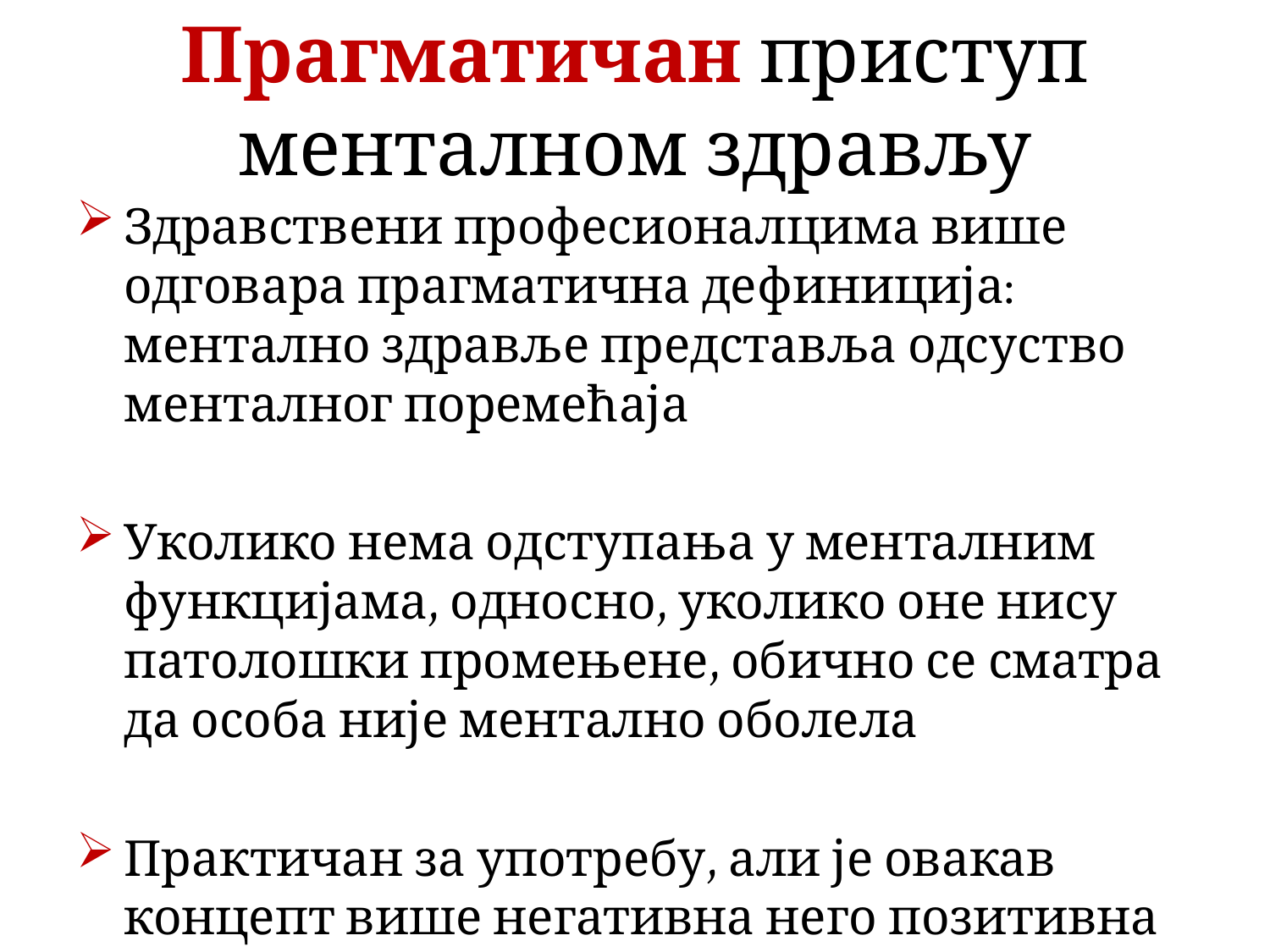

# Прагматичан приступ менталном здрављу
Здравствени професионалцима више одговара прагматична дефиниција: ментално здравље представља одсуство менталног поремећаја

Уколико нема одступања у менталним функцијама, односно, уколико оне нису патолошки промењене, обично се сматра да особа није ментално оболела

Практичан за употребу, али је овакав концепт више негативна него позитивна дефиниција менталног здравља